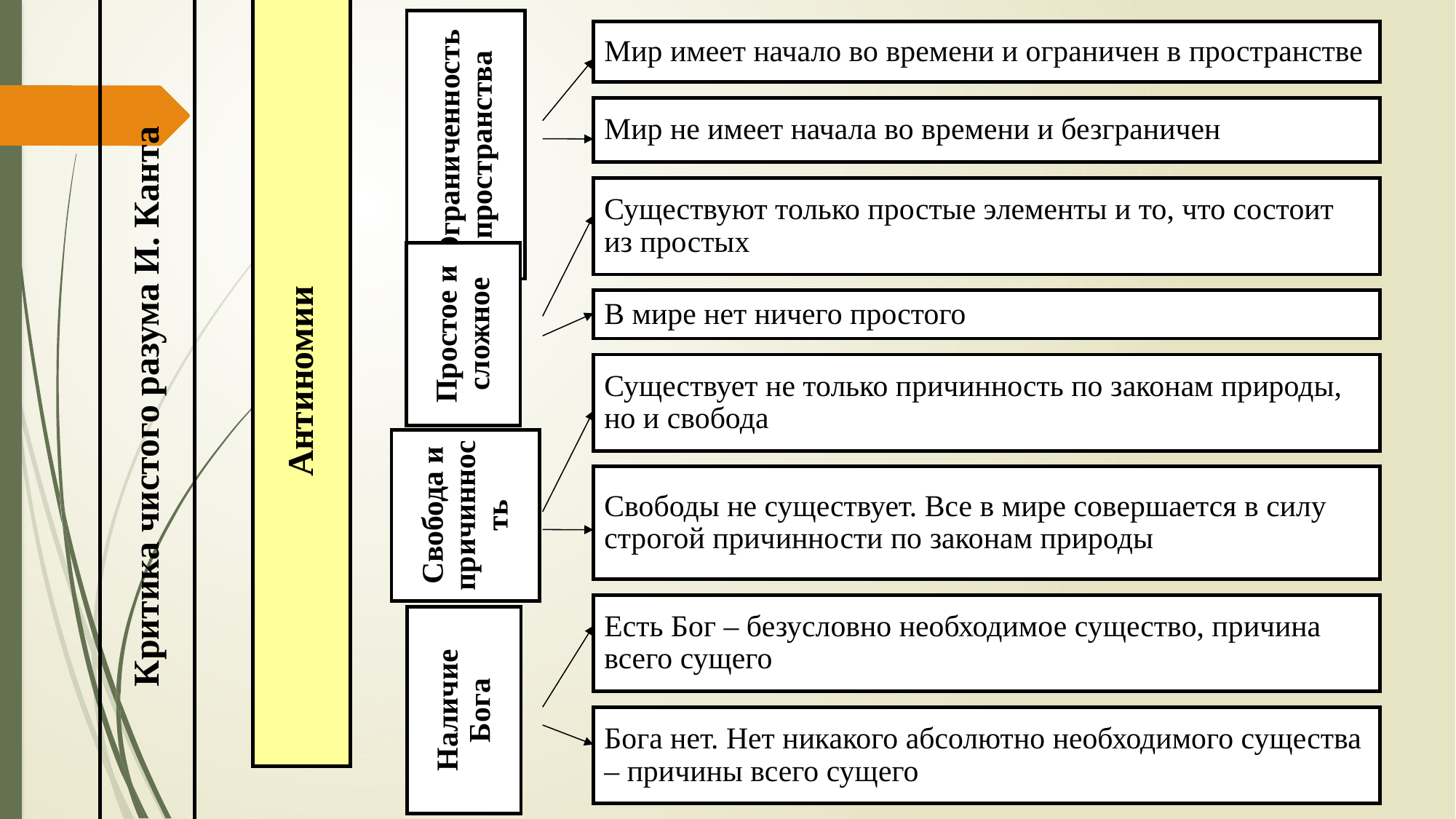

Мир имеет начало во времени и ограничен в пространстве
Ограниченность пространства
Мир не имеет начала во времени и безграничен

Существуют только простые элементы и то, что состоит из простых

Простое и
сложное
В мире нет ничего простого

Антиномии
Существует не только причинность по законам природы, но и свобода
Критика чистого разума И. Канта

Свобода и
причинность
Свободы не существует. Все в мире совершается в силу строгой причинности по законам природы

Есть Бог – безусловно необходимое существо, причина всего сущего

Наличие
Бога
Бога нет. Нет никакого абсолютно необходимого существа – причины всего сущего